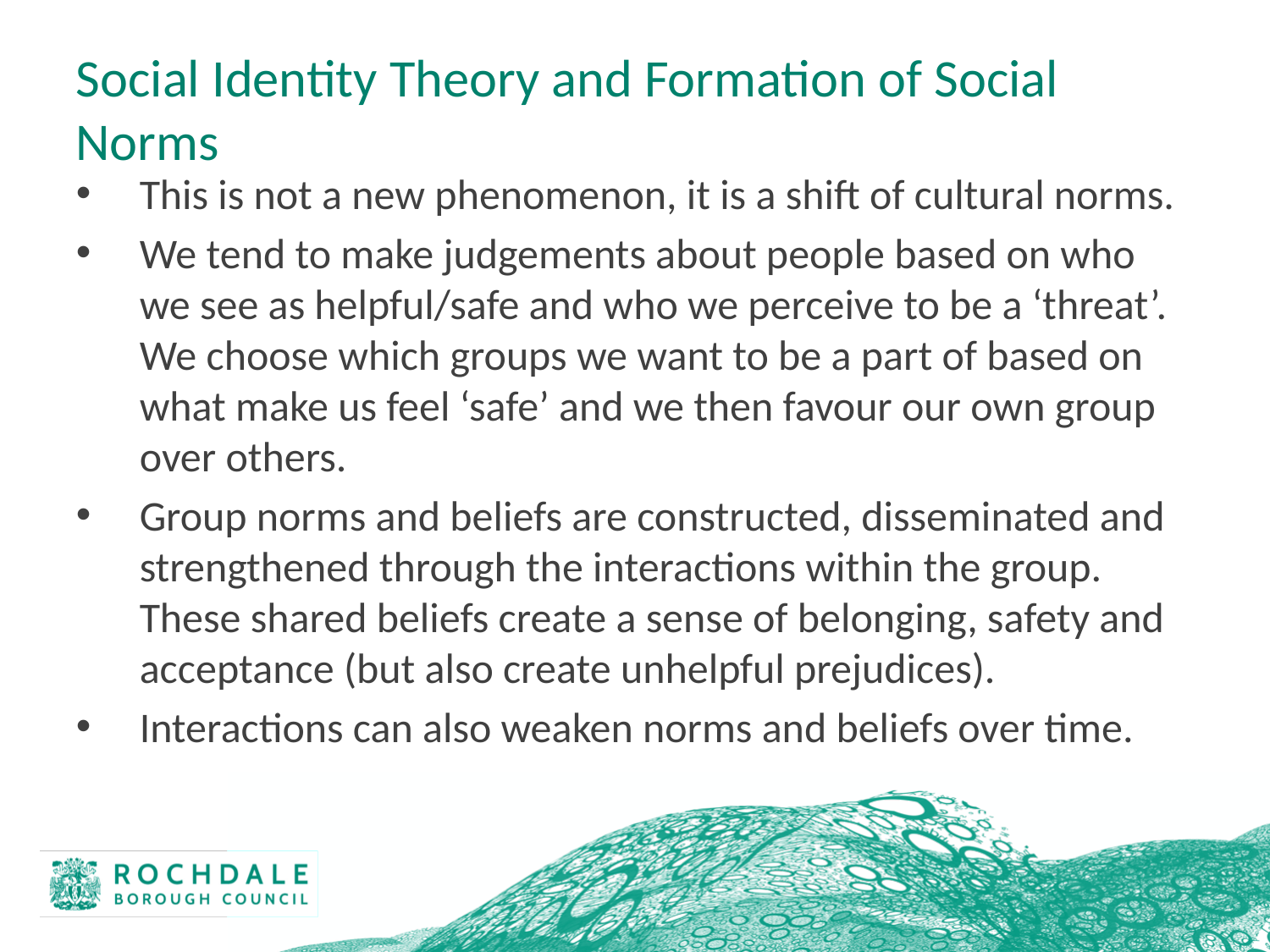

# Social Identity Theory and Formation of Social Norms
This is not a new phenomenon, it is a shift of cultural norms.
We tend to make judgements about people based on who we see as helpful/safe and who we perceive to be a ‘threat’. We choose which groups we want to be a part of based on what make us feel ‘safe’ and we then favour our own group over others.
Group norms and beliefs are constructed, disseminated and strengthened through the interactions within the group. These shared beliefs create a sense of belonging, safety and acceptance (but also create unhelpful prejudices).
Interactions can also weaken norms and beliefs over time.